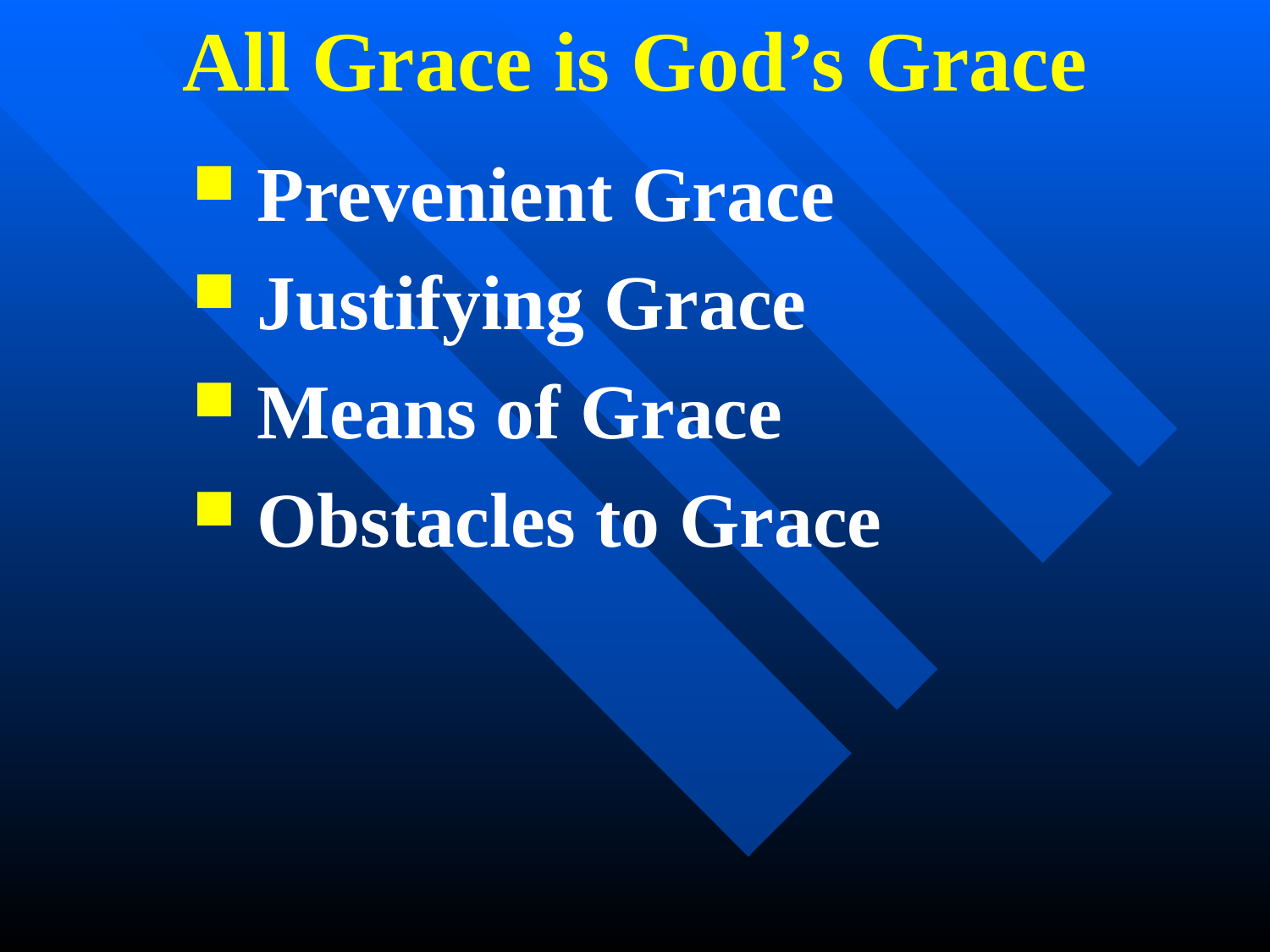

All Grace is God’s Grace
Prevenient Grace
Justifying Grace
Means of Grace
Obstacles to Grace